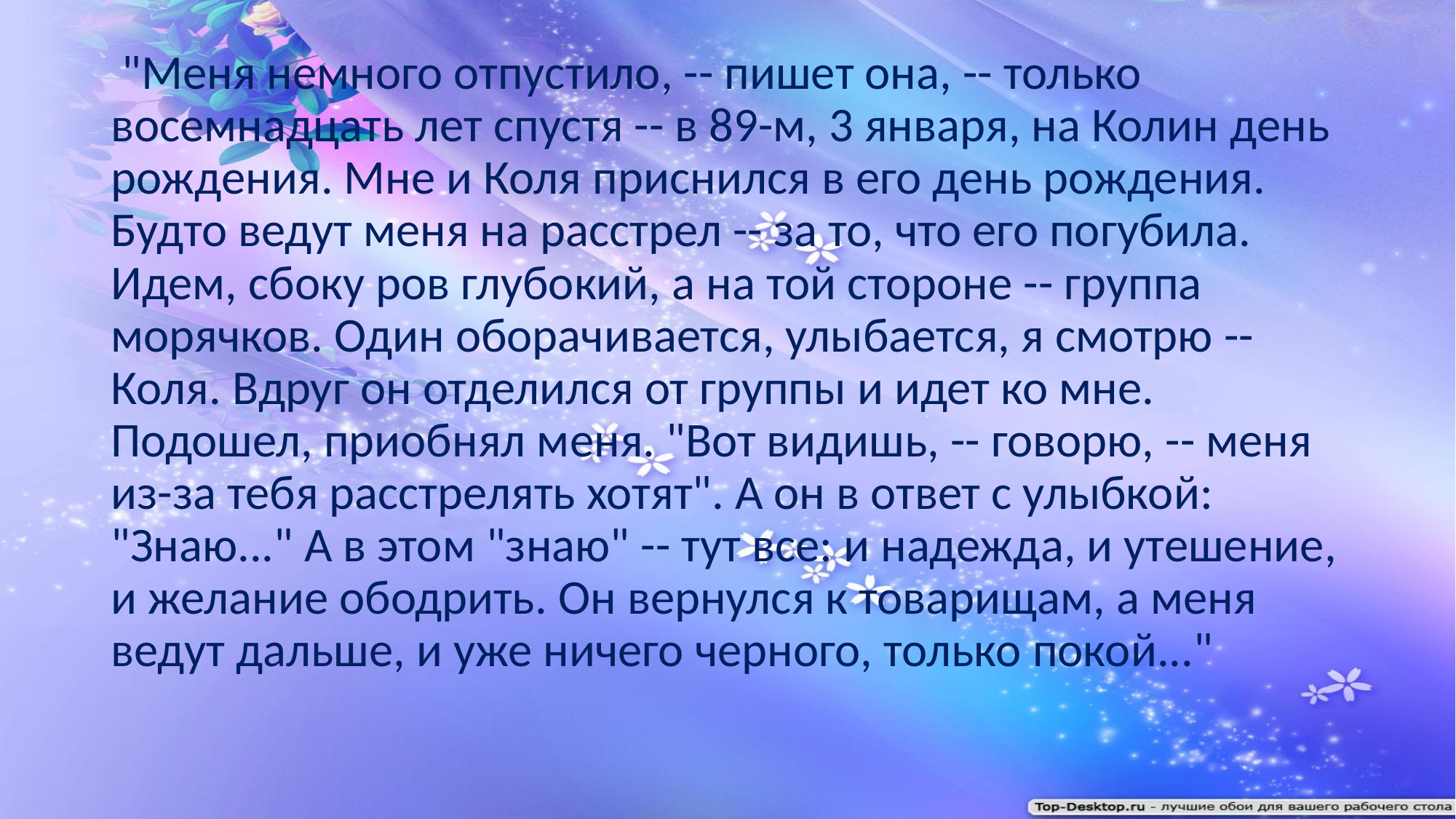

"Меня немного отпустило, -- пишет она, -- только восемнадцать лет спустя -- в 89-м, 3 января, на Колин день рождения. Мне и Коля приснился в его день рождения. Будто ведут меня на расстрел -- за то, что его погубила. Идем, сбоку ров глубокий, а на той стороне -- группа морячков. Один оборачивается, улыбается, я смотрю -- Коля. Вдруг он отделился от группы и идет ко мне. Подошел, приобнял меня. "Вот видишь, -- говорю, -- меня из-за тебя расстрелять хотят". А он в ответ с улыбкой: "Знаю..." А в этом "знаю" -- тут все: и надежда, и утешение, и желание ободрить. Он вернулся к товарищам, а меня ведут дальше, и уже ничего черного, только покой..."